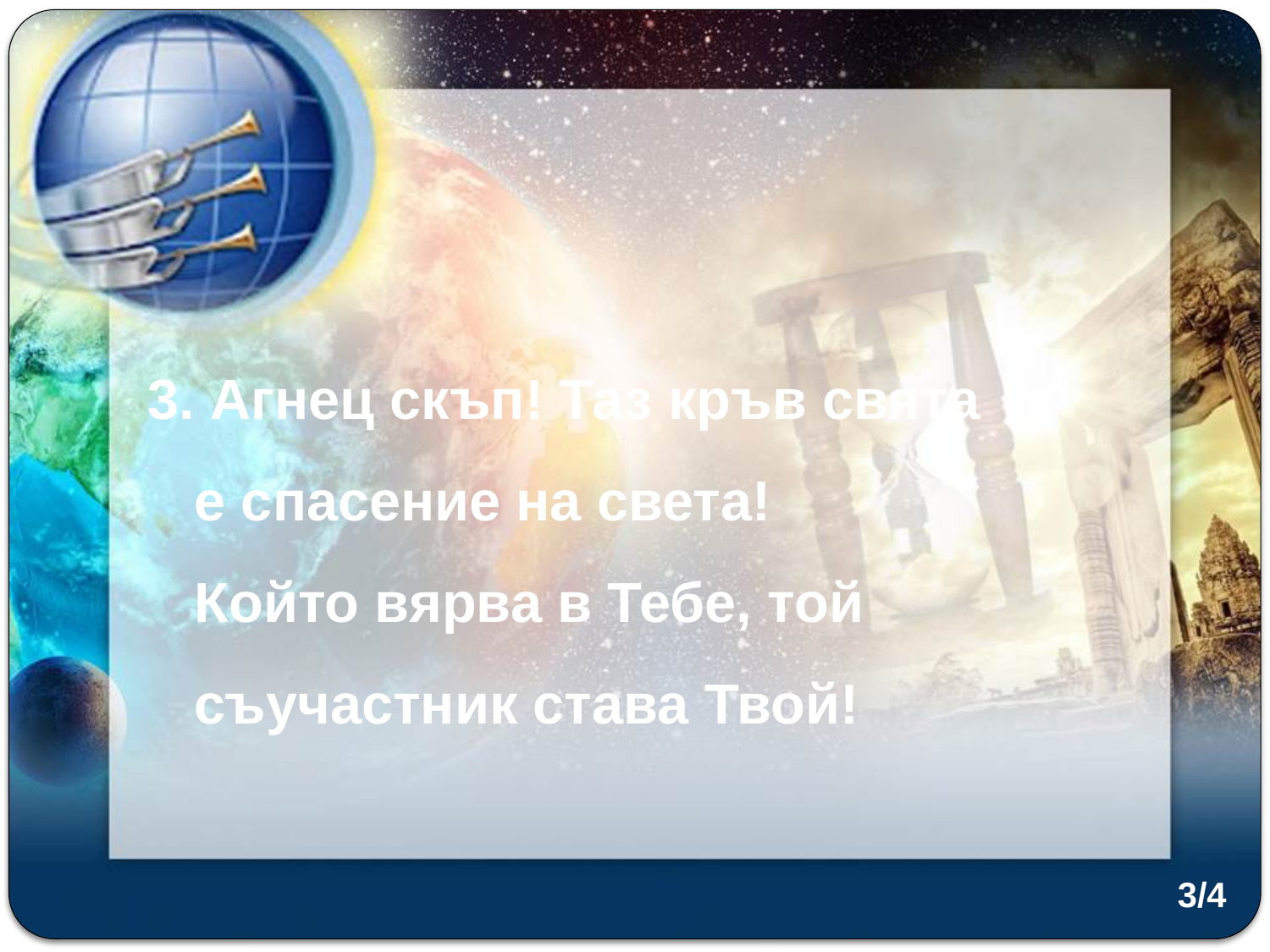

3. Агнец скъп! Таз кръв свята
   е спасение на света!
   Който вярва в Тебе, той
   съучастник става Твой!
3/4